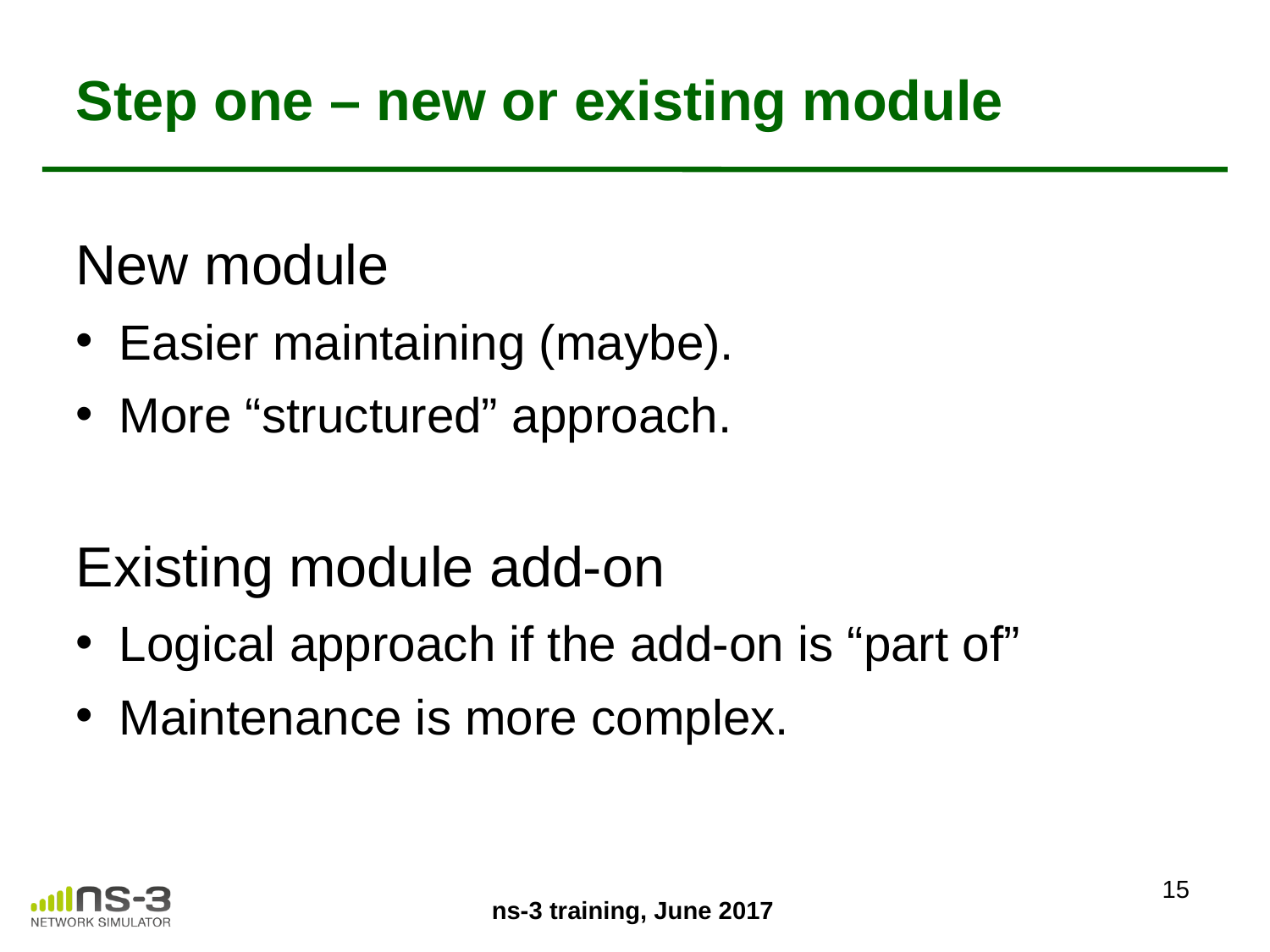

# Step one – new or existing module
New module
Easier maintaining (maybe).
More “structured” approach.

Existing module add-on
Logical approach if the add-on is “part of”
Maintenance is more complex.
15
ns-3 training, June 2017